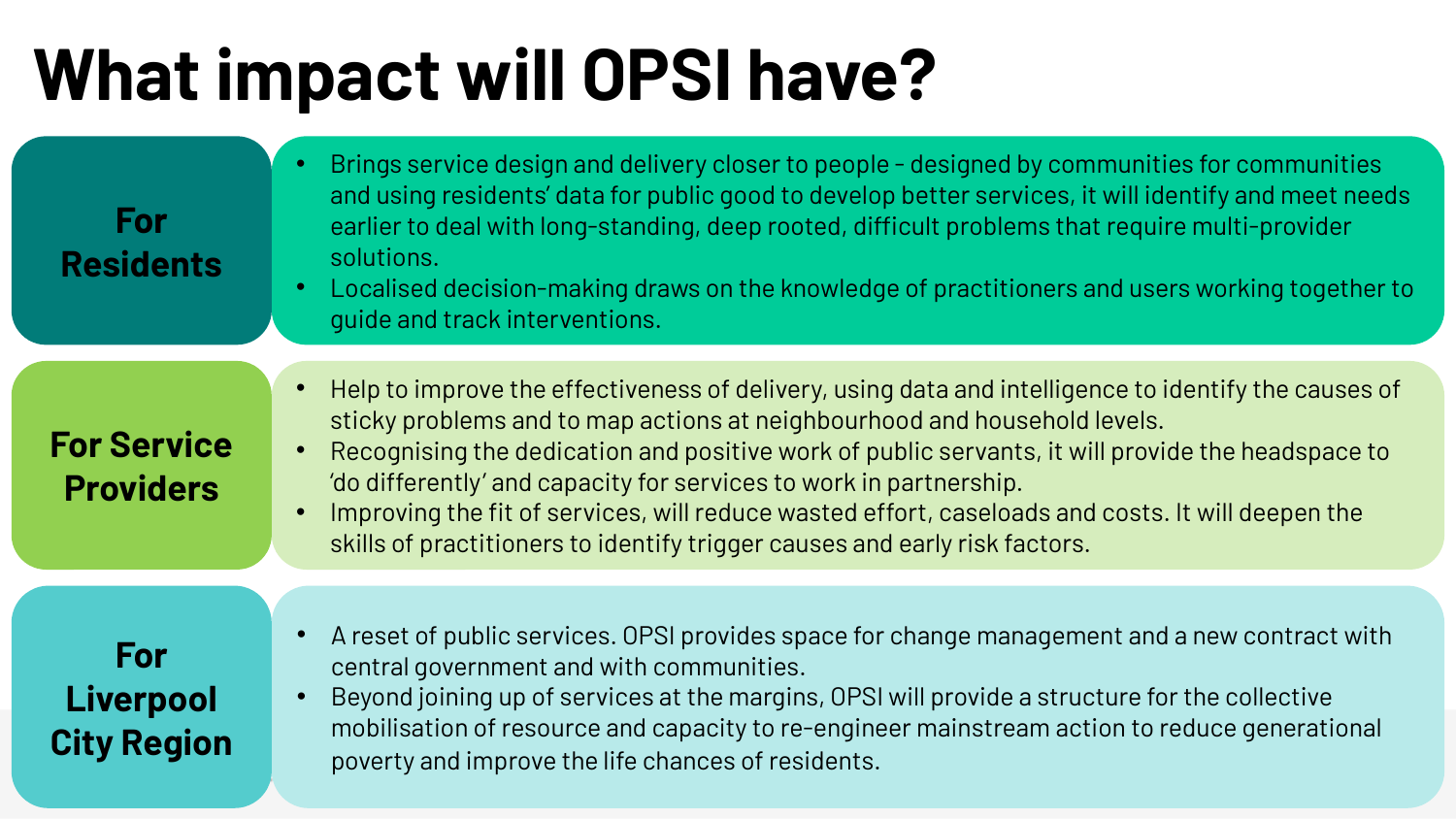

What impact will OPSI have?
For Residents
Brings service design and delivery closer to people - designed by communities for communities and using residents’ data for public good to develop better services, it will identify and meet needs earlier to deal with long-standing, deep rooted, difficult problems that require multi-provider solutions.
Localised decision-making draws on the knowledge of practitioners and users working together to guide and track interventions.
For Service Providers
Help to improve the effectiveness of delivery, using data and intelligence to identify the causes of sticky problems and to map actions at neighbourhood and household levels.
Recognising the dedication and positive work of public servants, it will provide the headspace to ‘do differently’ and capacity for services to work in partnership.
Improving the fit of services, will reduce wasted effort, caseloads and costs. It will deepen the skills of practitioners to identify trigger causes and early risk factors.
For Liverpool City Region
A reset of public services. OPSI provides space for change management and a new contract with central government and with communities.
Beyond joining up of services at the margins, OPSI will provide a structure for the collective mobilisation of resource and capacity to re-engineer mainstream action to reduce generational poverty and improve the life chances of residents.